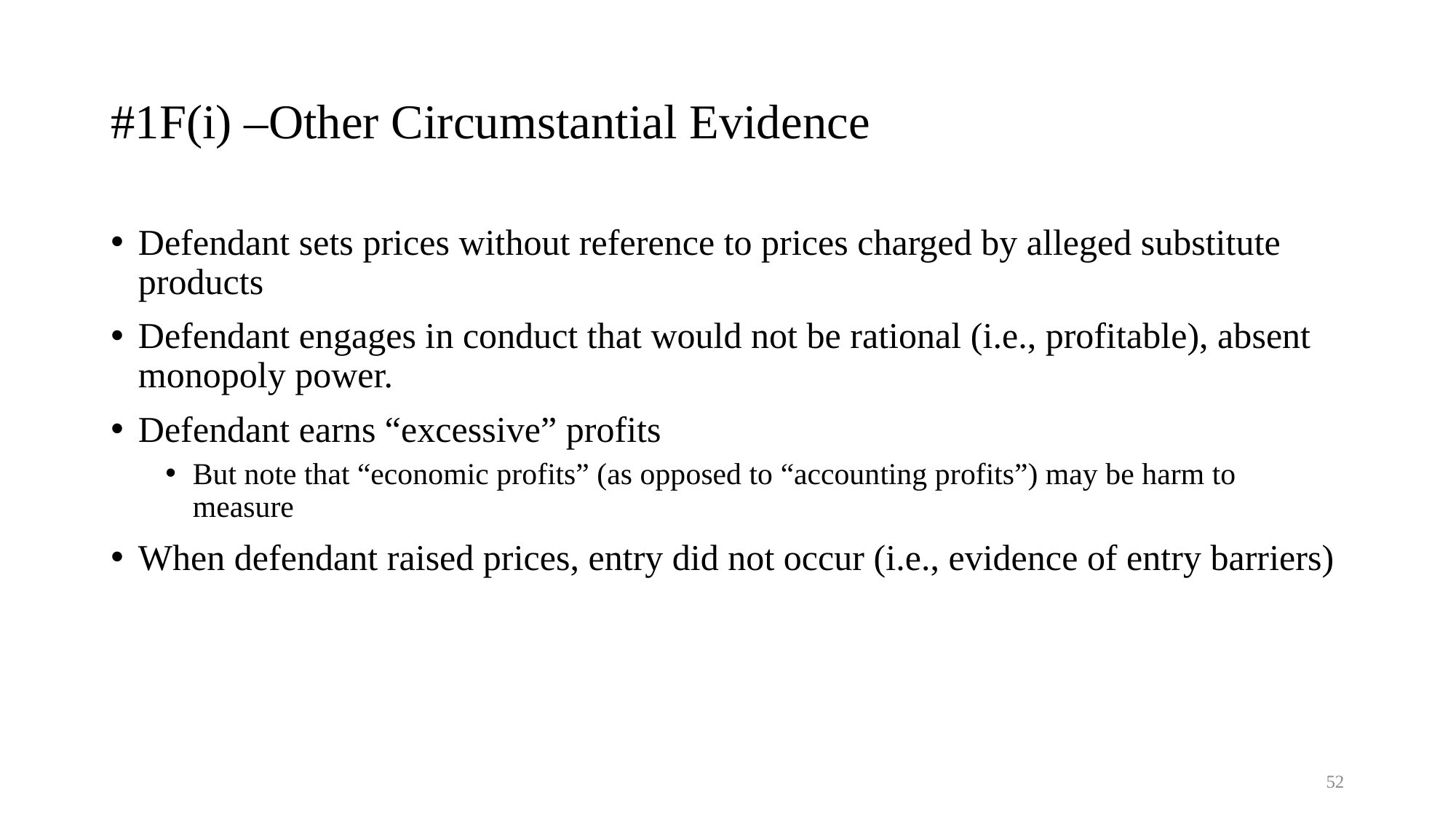

# #1F(i) –Other Circumstantial Evidence
Defendant sets prices without reference to prices charged by alleged substitute products
Defendant engages in conduct that would not be rational (i.e., profitable), absent monopoly power.
Defendant earns “excessive” profits
But note that “economic profits” (as opposed to “accounting profits”) may be harm to measure
When defendant raised prices, entry did not occur (i.e., evidence of entry barriers)
52